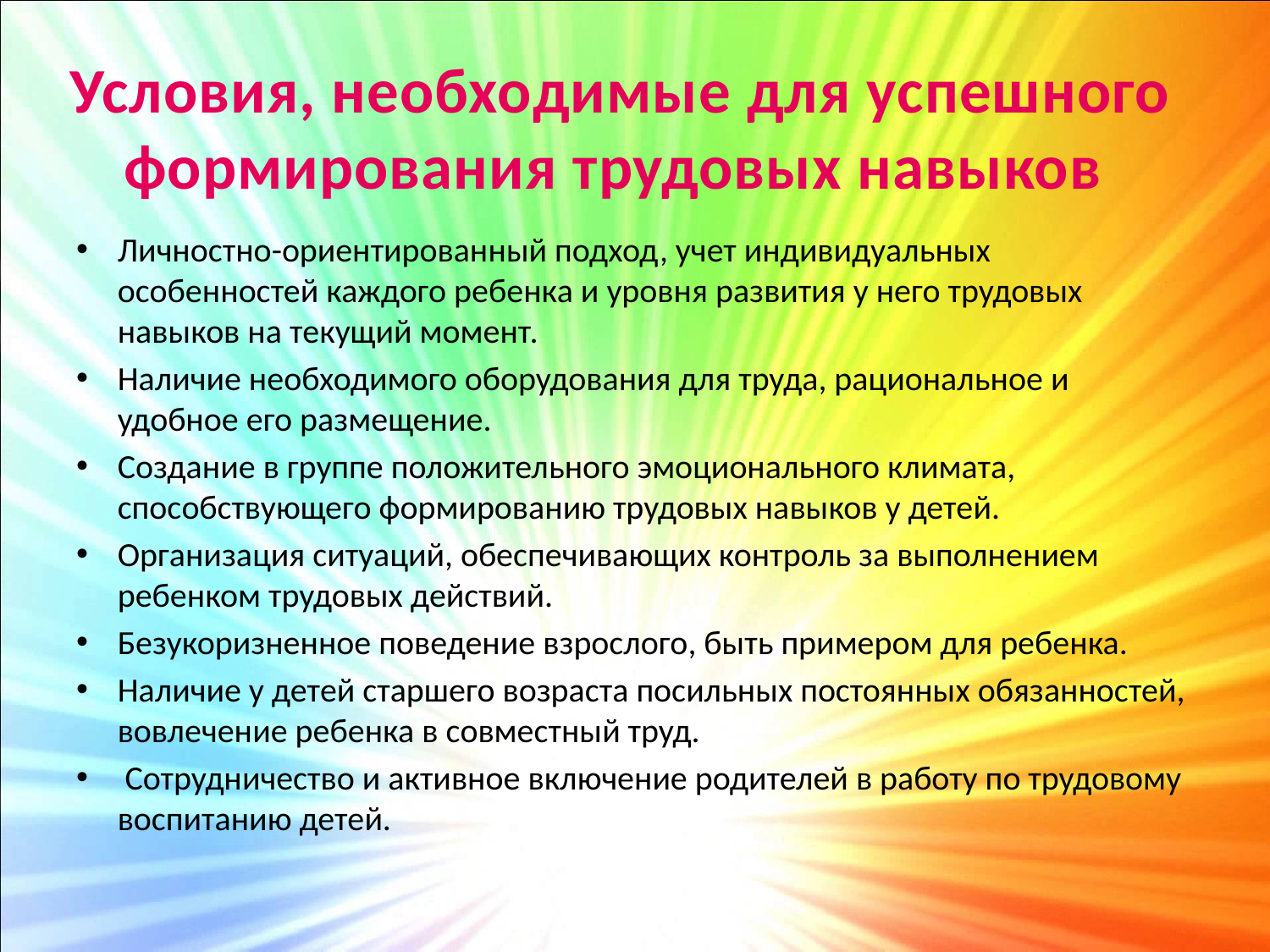

# Условия, необходимые для успешного формирования трудовых навыков
Личностно-ориентированный подход, учет индивидуальных особенностей каждого ребенка и уровня развития у него трудовых навыков на текущий момент.
Наличие необходимого оборудования для труда, рациональное и удобное его размещение.
Создание в группе положительного эмоционального климата, способствующего формированию трудовых навыков у детей.
Организация ситуаций, обеспечивающих контроль за выполнением ребенком трудовых действий.
Безукоризненное поведение взрослого, быть примером для ребенка.
Наличие у детей старшего возраста посильных постоянных обязанностей, вовлечение ребенка в совместный труд.
 Сотрудничество и активное включение родителей в работу по трудовому воспитанию детей.